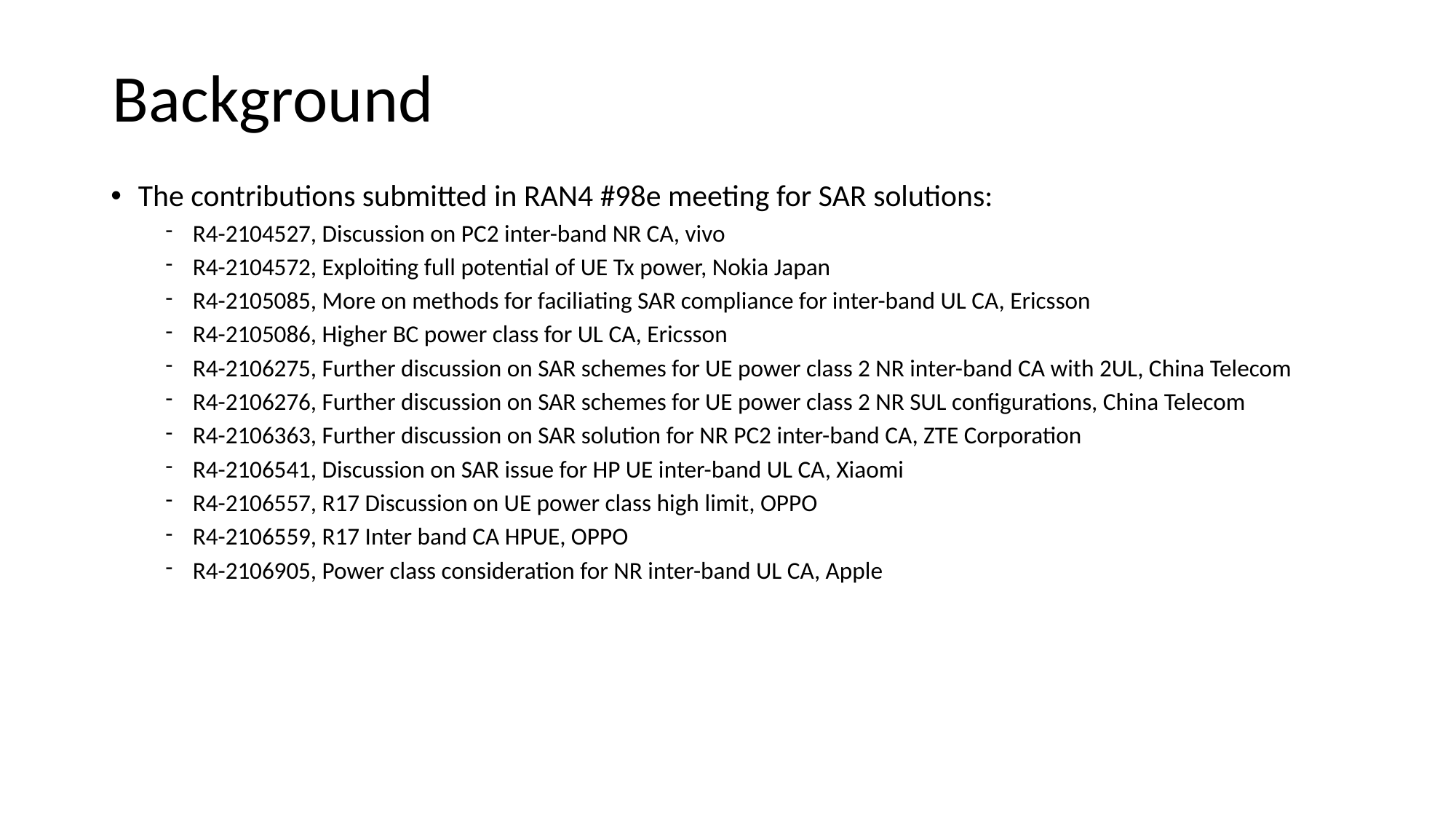

# Background
The contributions submitted in RAN4 #98e meeting for SAR solutions:
R4-2104527, Discussion on PC2 inter-band NR CA, vivo
R4-2104572, Exploiting full potential of UE Tx power, Nokia Japan
R4-2105085, More on methods for faciliating SAR compliance for inter-band UL CA, Ericsson
R4-2105086, Higher BC power class for UL CA, Ericsson
R4-2106275, Further discussion on SAR schemes for UE power class 2 NR inter-band CA with 2UL, China Telecom
R4-2106276, Further discussion on SAR schemes for UE power class 2 NR SUL configurations, China Telecom
R4-2106363, Further discussion on SAR solution for NR PC2 inter-band CA, ZTE Corporation
R4-2106541, Discussion on SAR issue for HP UE inter-band UL CA, Xiaomi
R4-2106557, R17 Discussion on UE power class high limit, OPPO
R4-2106559, R17 Inter band CA HPUE, OPPO
R4-2106905, Power class consideration for NR inter-band UL CA, Apple